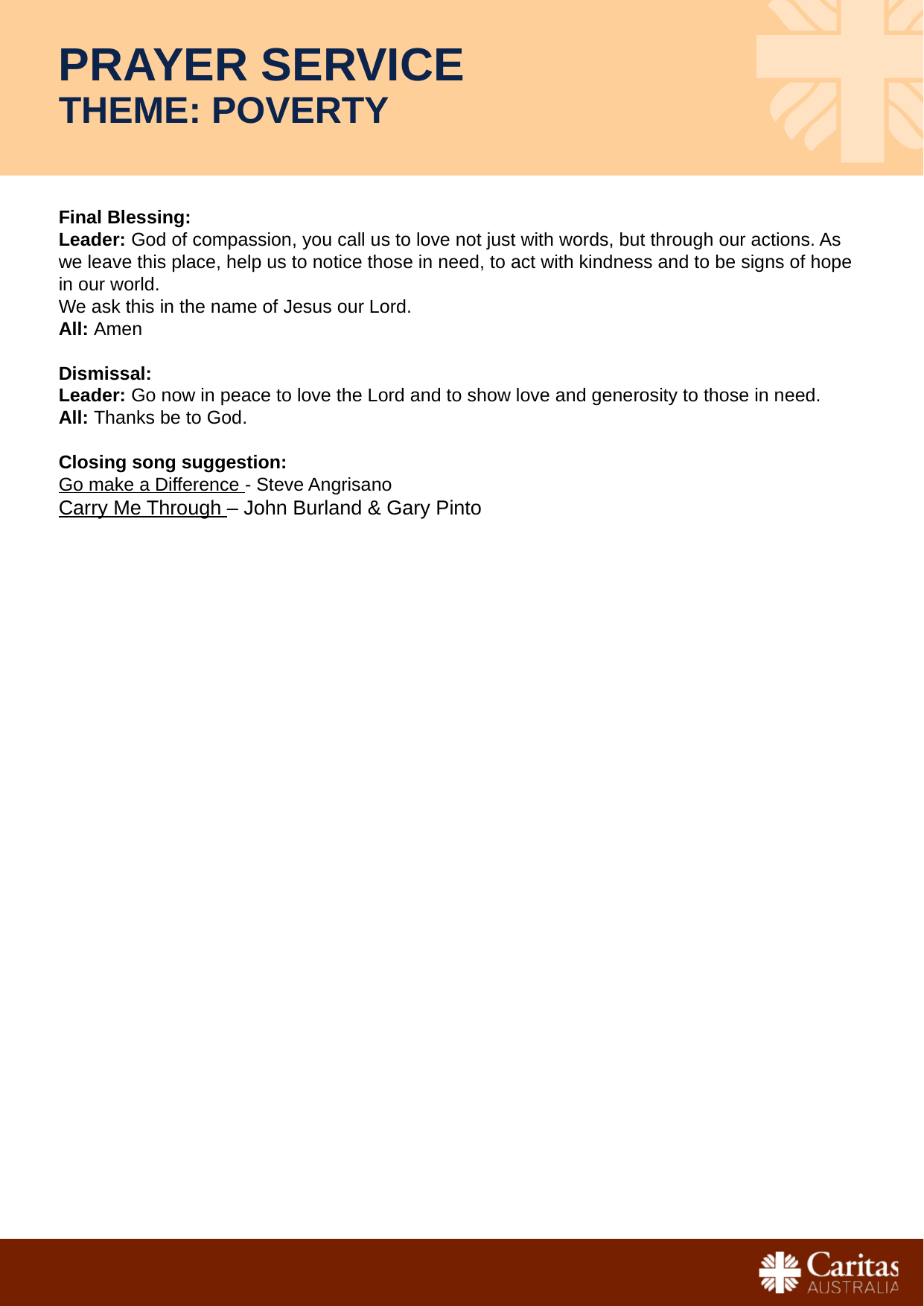

# Prayer Service Theme: Poverty
Final Blessing:
Leader: God of compassion, you call us to love not just with words, but through our actions. As we leave this place, help us to notice those in need, to act with kindness and to be signs of hope in our world.
We ask this in the name of Jesus our Lord.
All: Amen

Dismissal:
Leader: Go now in peace to love the Lord and to show love and generosity to those in need.
All: Thanks be to God.

Closing song suggestion:
Go make a Difference - Steve Angrisano
Carry Me Through – John Burland & Gary Pinto